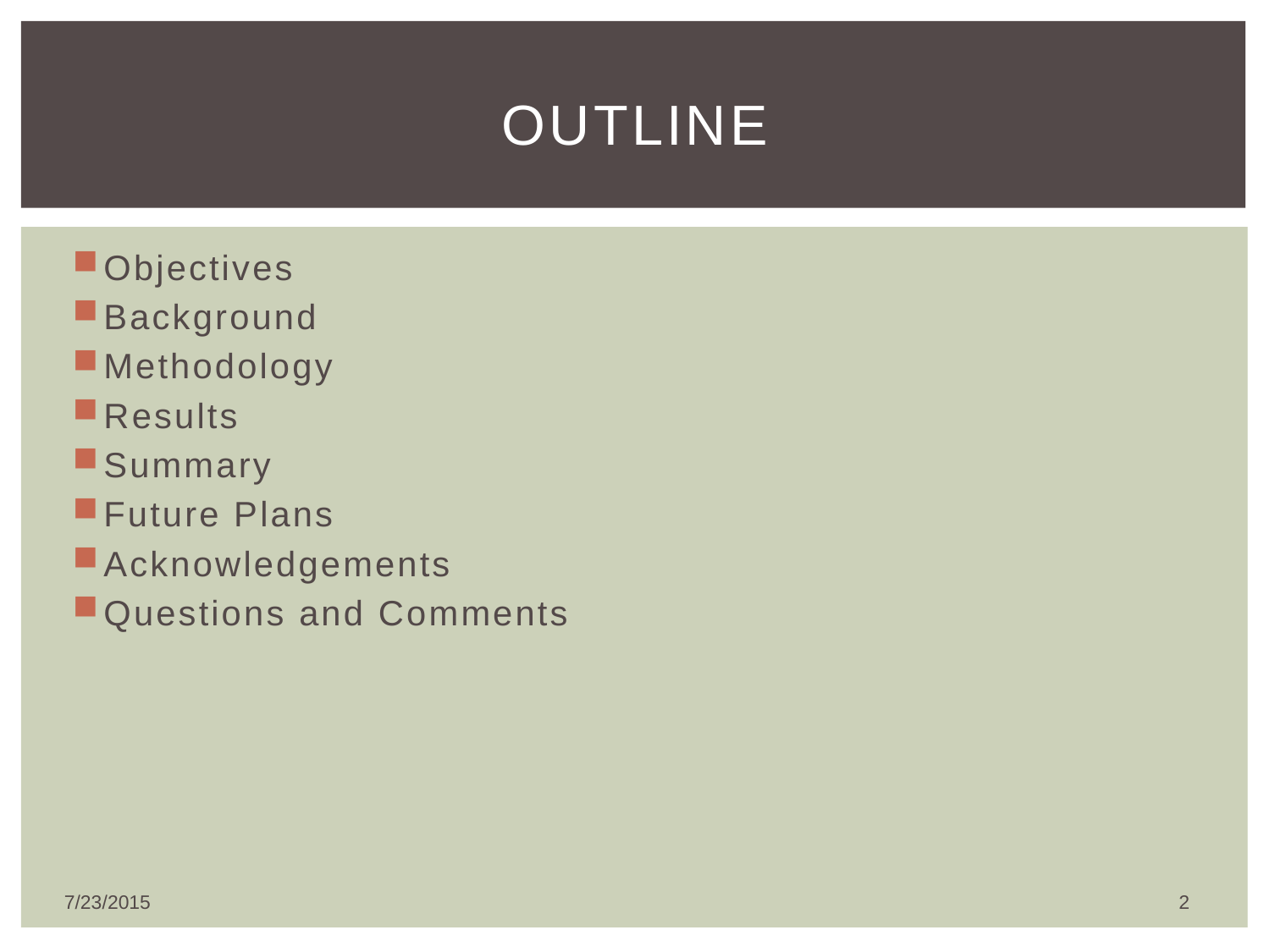

# Outline
Objectives
Background
Methodology
Results
Summary
Future Plans
Acknowledgements
Questions and Comments

2
7/23/2015